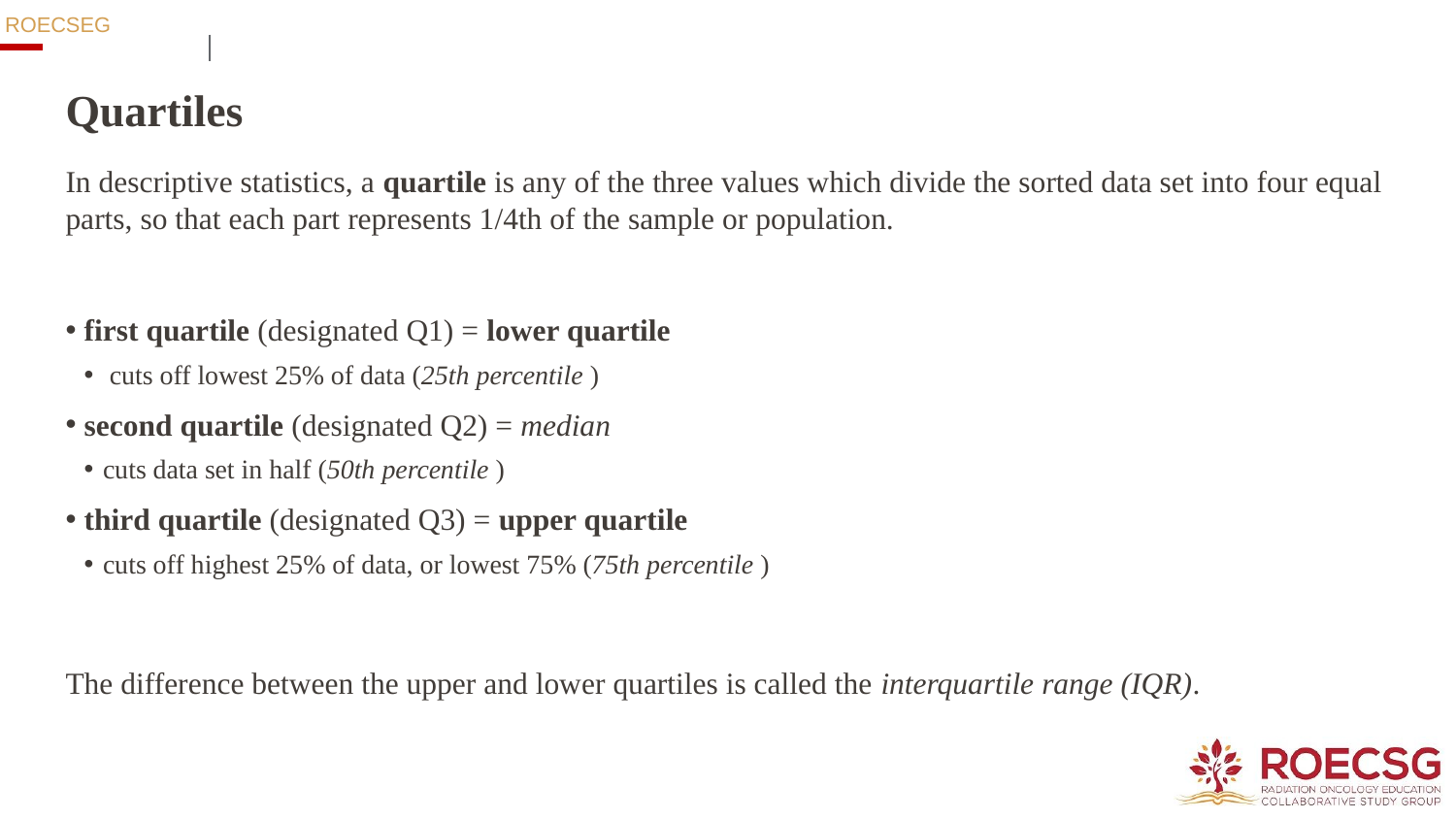

# Quartiles
In descriptive statistics, a quartile is any of the three values which divide the sorted data set into four equal parts, so that each part represents 1/4th of the sample or population.

first quartile (designated Q1) = lower quartile
 cuts off lowest 25% of data (25th percentile )
second quartile (designated Q2) = median
cuts data set in half (50th percentile )
third quartile (designated Q3) = upper quartile
cuts off highest 25% of data, or lowest 75% (75th percentile )

The difference between the upper and lower quartiles is called the interquartile range (IQR).